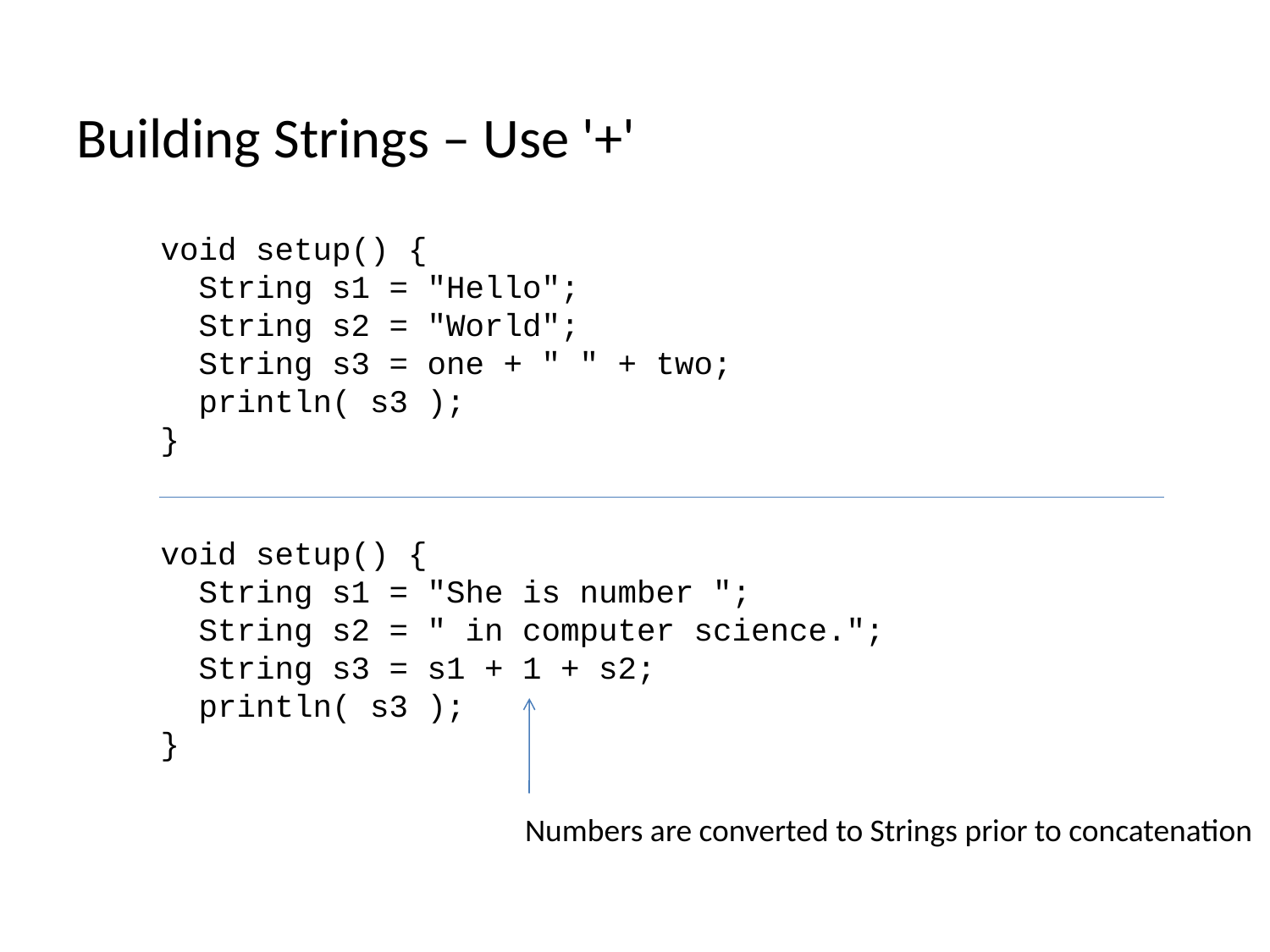

Building Strings – Use '+'

void setup() {
  String s1 = "Hello";
  String s2 = "World";
  String s3 = one + " " + two;
  println( s3 );
}

void setup() {
  String s1 = "She is number ";
  String s2 = " in computer science.";
  String s3 = s1 + 1 + s2;
  println( s3 );
}
Numbers are converted to Strings prior to concatenation